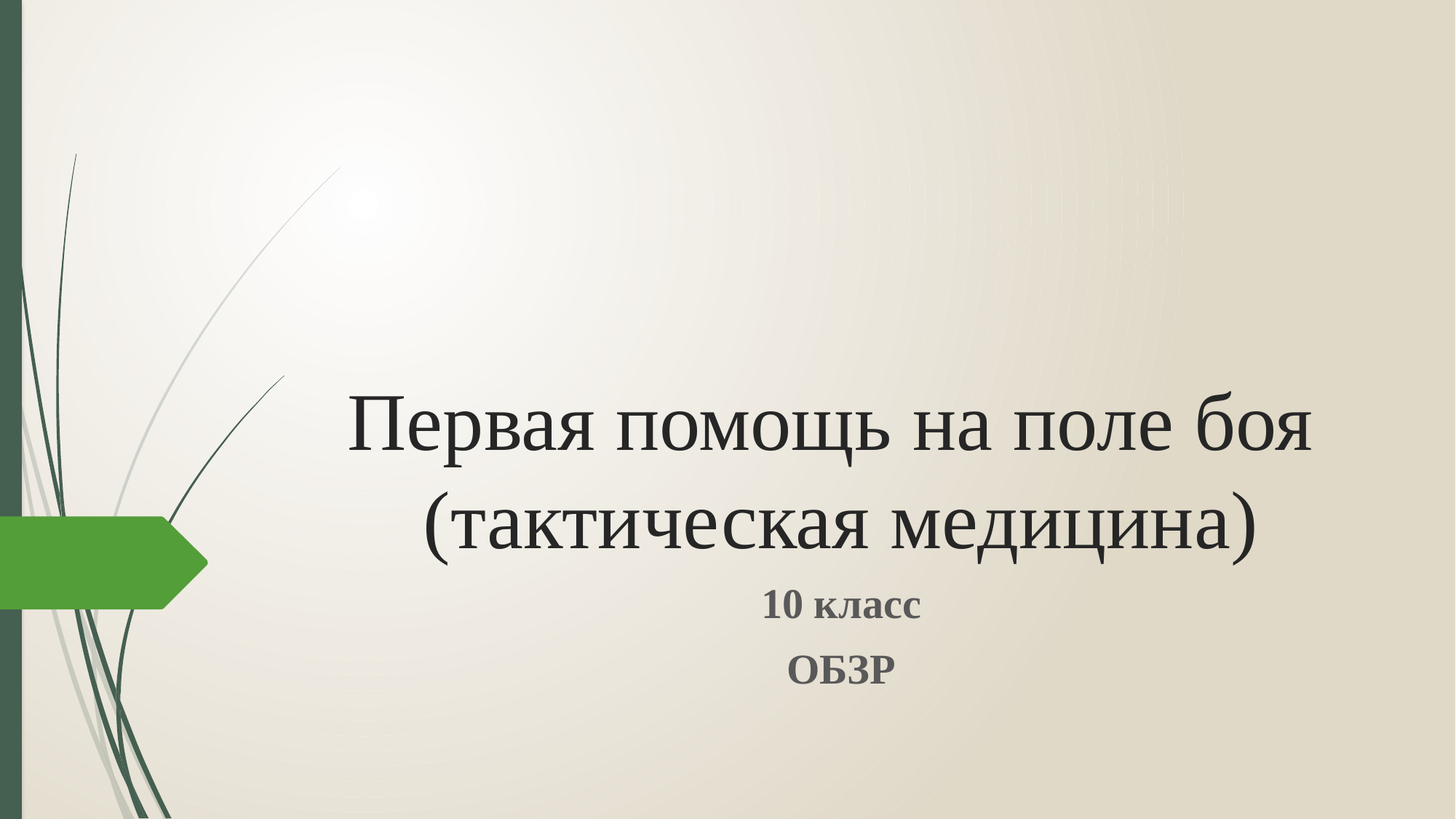

# Первая помощь на поле боя (тактическая медицина)
10 класс
ОБЗР